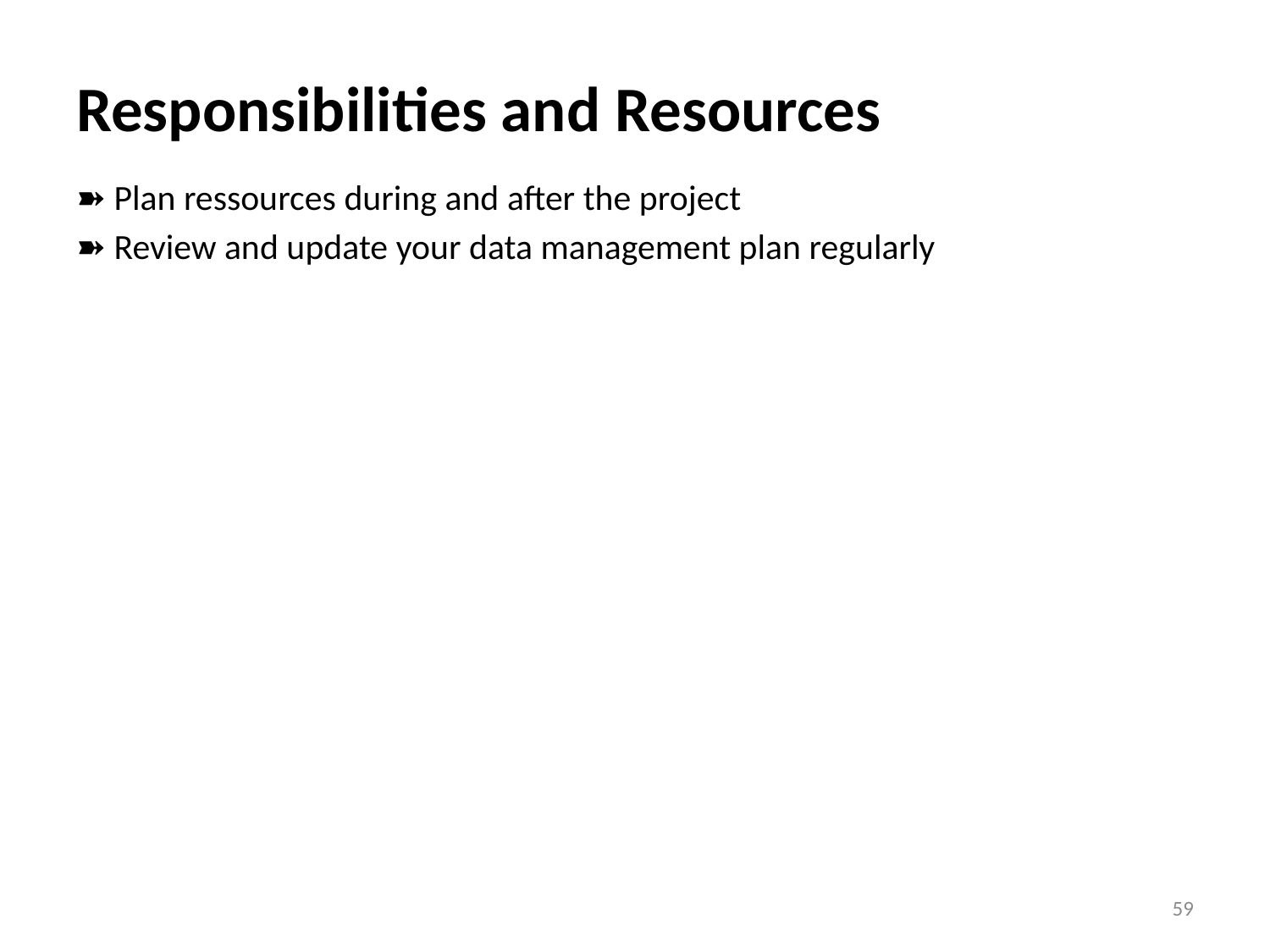

# Responsibilities and Resources
➽ Plan ressources during and after the project
➽ Review and update your data management plan regularly
59